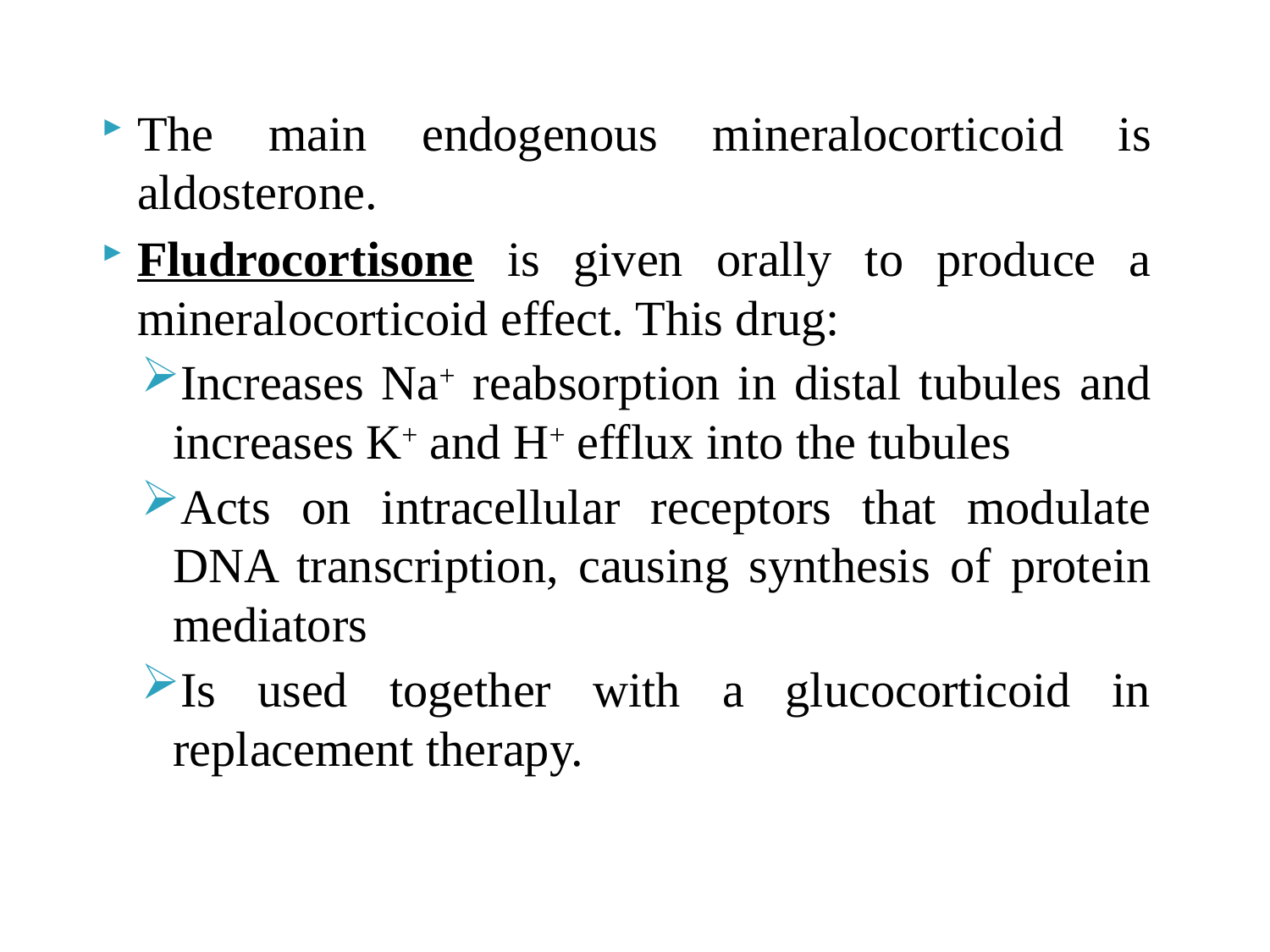

The main endogenous mineralocorticoid is aldosterone.
Fludrocortisone is given orally to produce a mineralocorticoid effect. This drug:
Increases Na+ reabsorption in distal tubules and increases K+ and H+ efflux into the tubules
Acts on intracellular receptors that modulate DNA transcription, causing synthesis of protein mediators
Is used together with a glucocorticoid in replacement therapy.